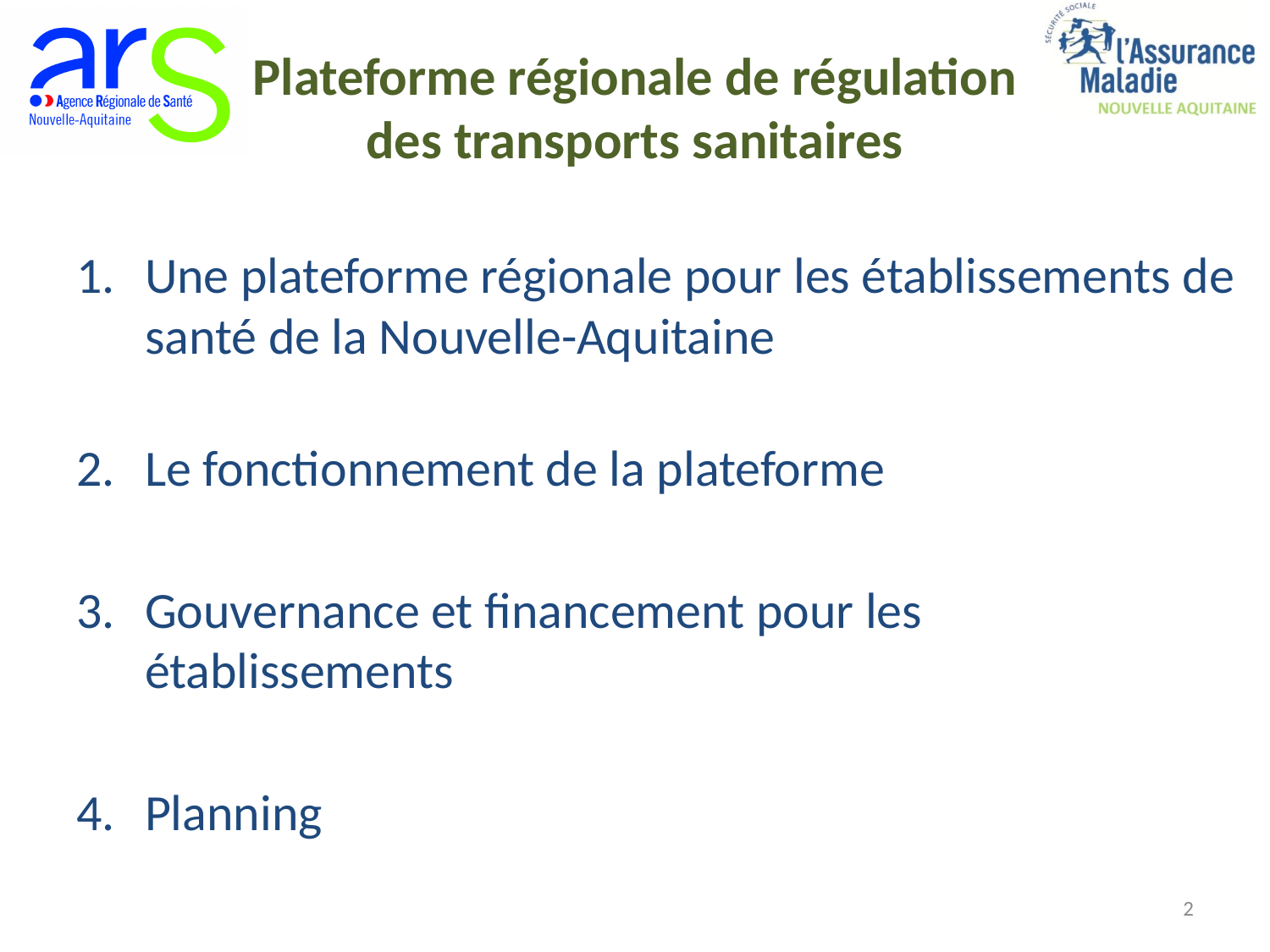

# Plateforme régionale de régulation des transports sanitaires
Une plateforme régionale pour les établissements de santé de la Nouvelle-Aquitaine
Le fonctionnement de la plateforme

Gouvernance et financement pour les établissements

Planning

2